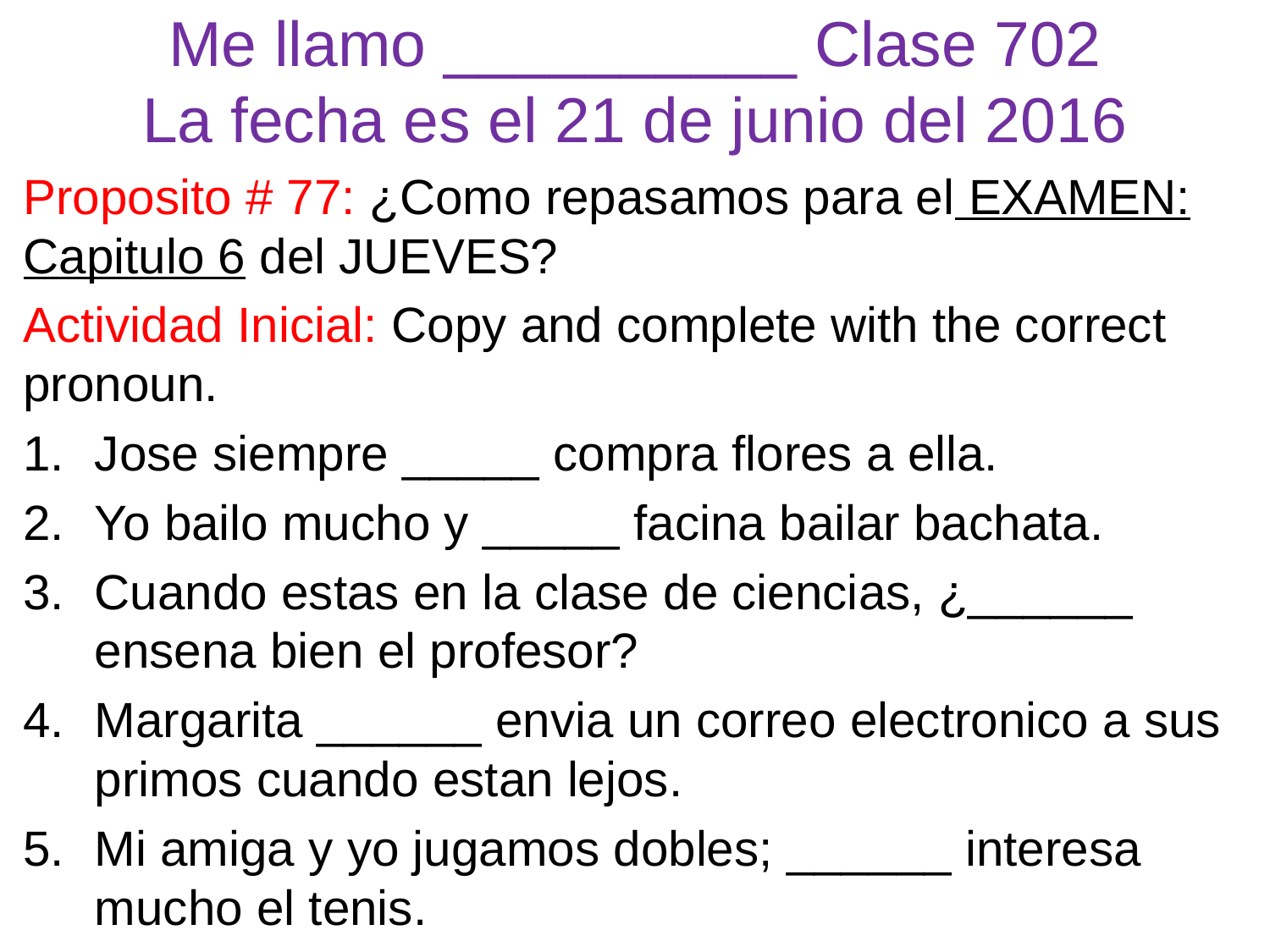

# Me llamo __________ Clase 702 La fecha es el 21 de junio del 2016
Proposito # 77: ¿Como repasamos para el EXAMEN: Capitulo 6 del JUEVES?
Actividad Inicial: Copy and complete with the correct pronoun.
Jose siempre _____ compra flores a ella.
Yo bailo mucho y _____ facina bailar bachata.
Cuando estas en la clase de ciencias, ¿______ ensena bien el profesor?
Margarita ______ envia un correo electronico a sus primos cuando estan lejos.
Mi amiga y yo jugamos dobles; ______ interesa mucho el tenis.